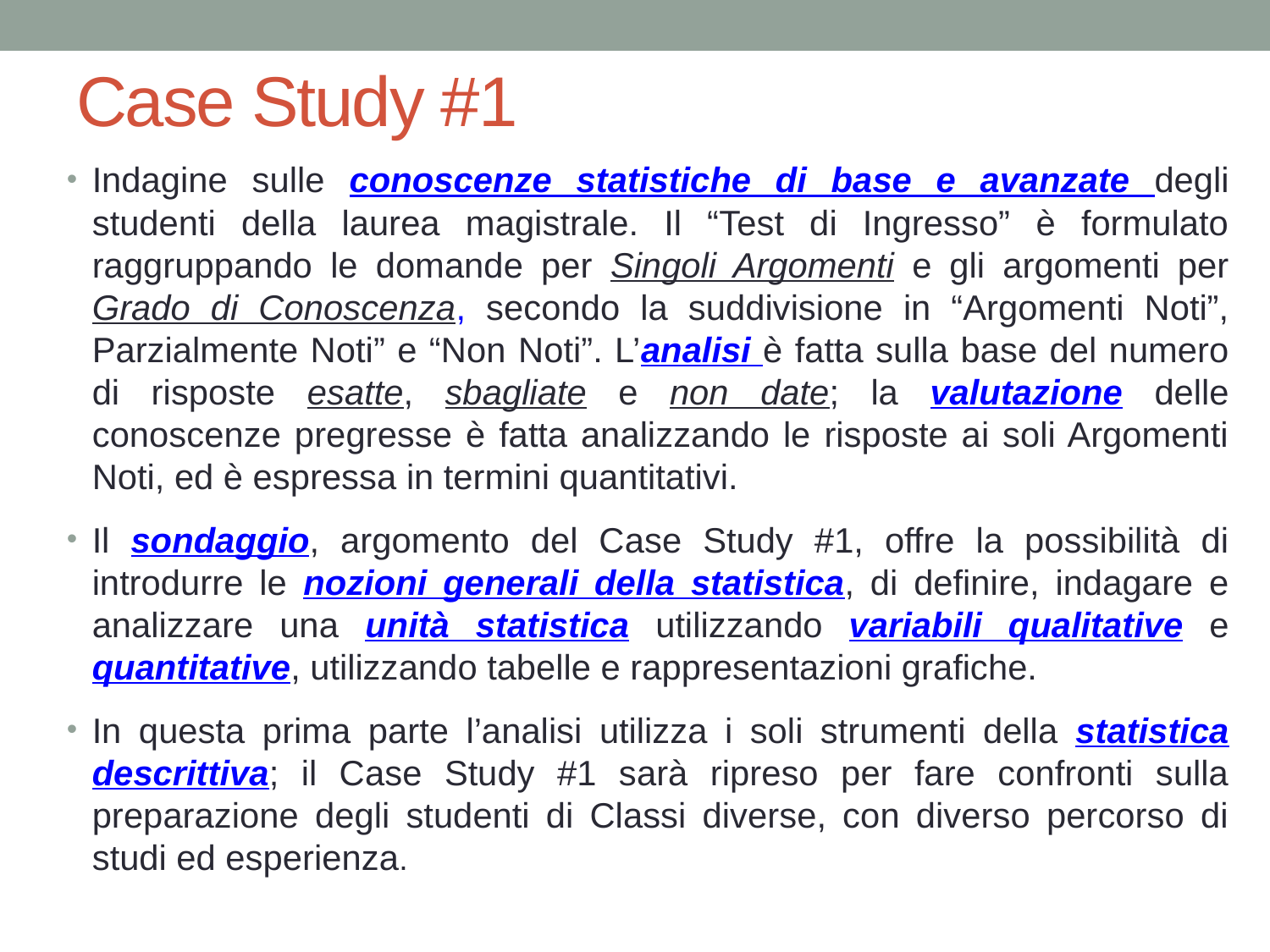

# Case Study #1
Indagine sulle conoscenze statistiche di base e avanzate degli studenti della laurea magistrale. Il “Test di Ingresso” è formulato raggruppando le domande per Singoli Argomenti e gli argomenti per Grado di Conoscenza, secondo la suddivisione in “Argomenti Noti”, Parzialmente Noti” e “Non Noti”. L’analisi è fatta sulla base del numero di risposte esatte, sbagliate e non date; la valutazione delle conoscenze pregresse è fatta analizzando le risposte ai soli Argomenti Noti, ed è espressa in termini quantitativi.
Il sondaggio, argomento del Case Study #1, offre la possibilità di introdurre le nozioni generali della statistica, di definire, indagare e analizzare una unità statistica utilizzando variabili qualitative e quantitative, utilizzando tabelle e rappresentazioni grafiche.
In questa prima parte l’analisi utilizza i soli strumenti della statistica descrittiva; il Case Study #1 sarà ripreso per fare confronti sulla preparazione degli studenti di Classi diverse, con diverso percorso di studi ed esperienza.